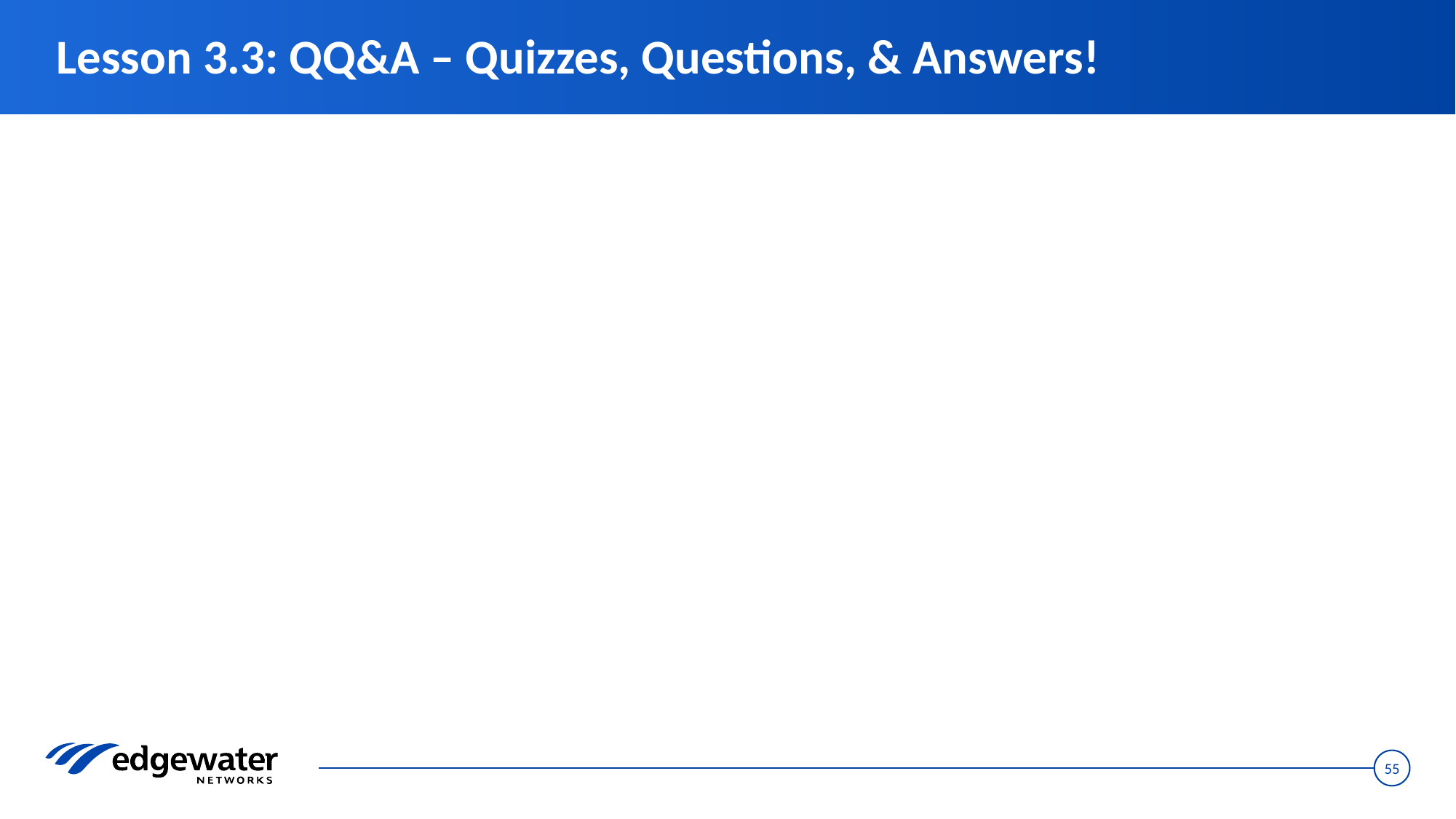

# Lesson 3.3: QQ&A – Quizzes, Questions, & Answers!